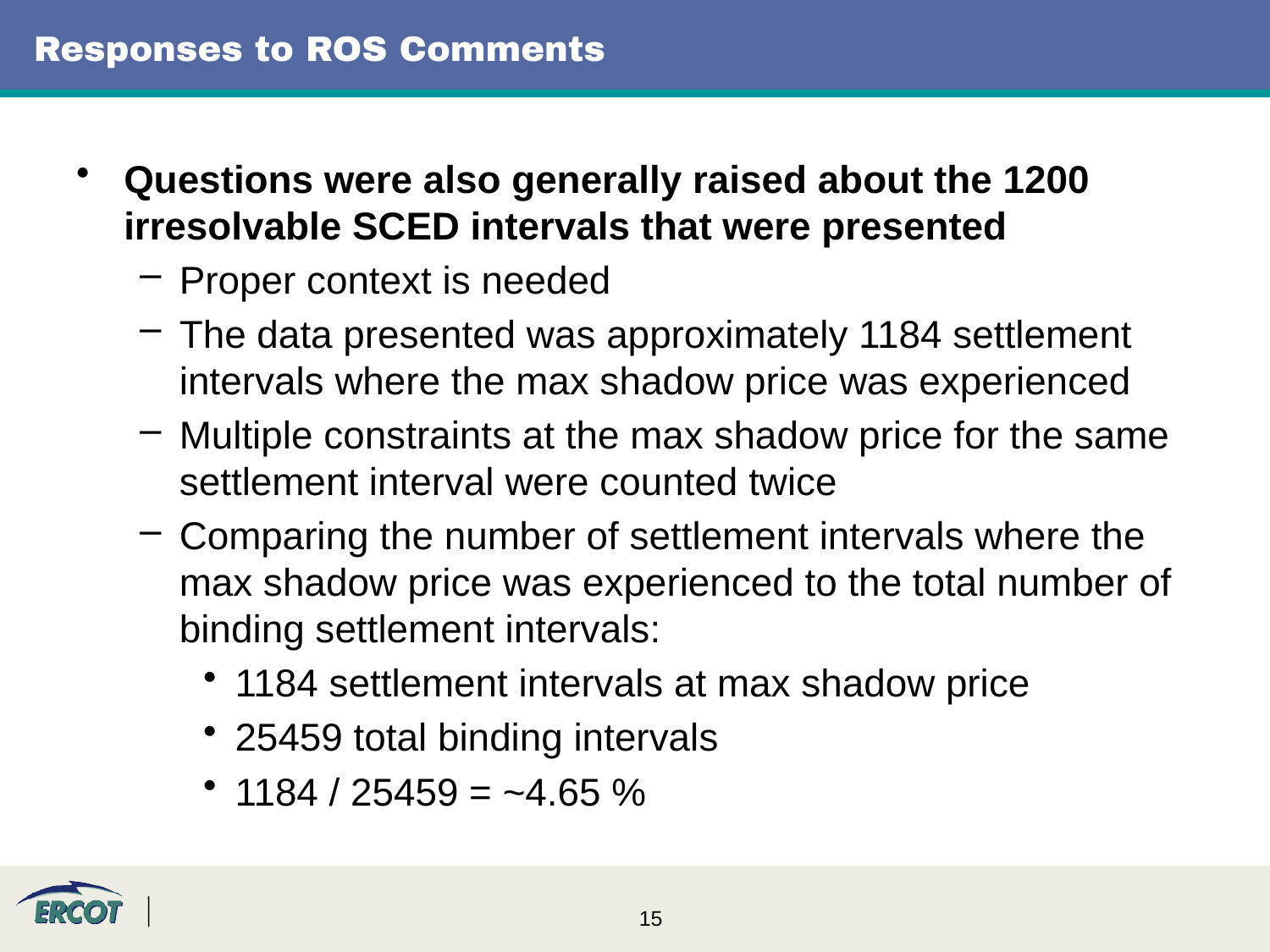

# Responses to ROS Comments
Questions were also generally raised about the 1200 irresolvable SCED intervals that were presented
Proper context is needed
The data presented was approximately 1184 settlement intervals where the max shadow price was experienced
Multiple constraints at the max shadow price for the same settlement interval were counted twice
Comparing the number of settlement intervals where the max shadow price was experienced to the total number of binding settlement intervals:
1184 settlement intervals at max shadow price
25459 total binding intervals
1184 / 25459 = ~4.65 %